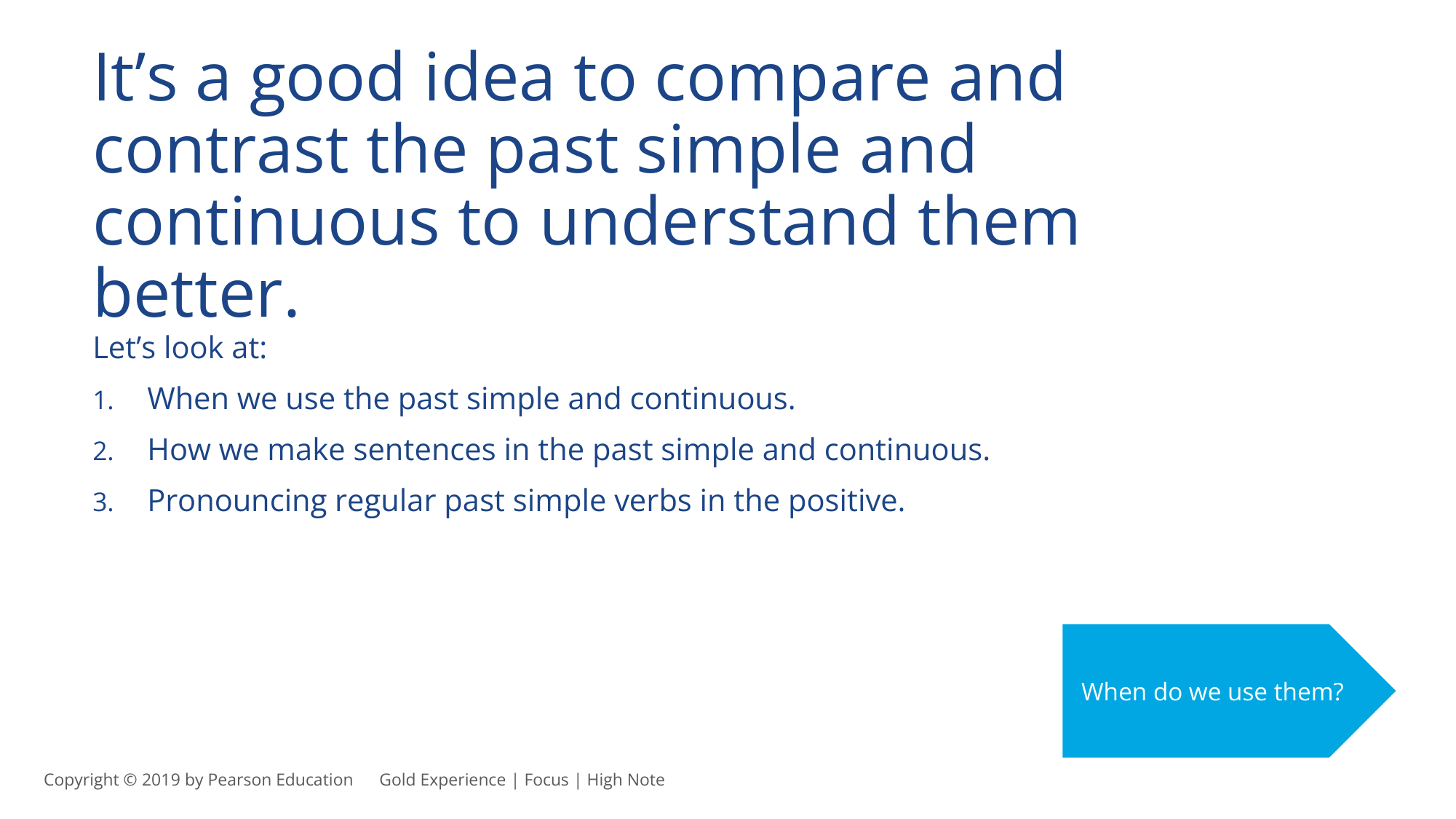

It’s a good idea to compare and contrast the past simple and continuous to understand them better.
Let’s look at:
When we use the past simple and continuous.
How we make sentences in the past simple and continuous.
Pronouncing regular past simple verbs in the positive.

When do we use them?
Copyright © 2019 by Pearson Education      Gold Experience | Focus | High Note